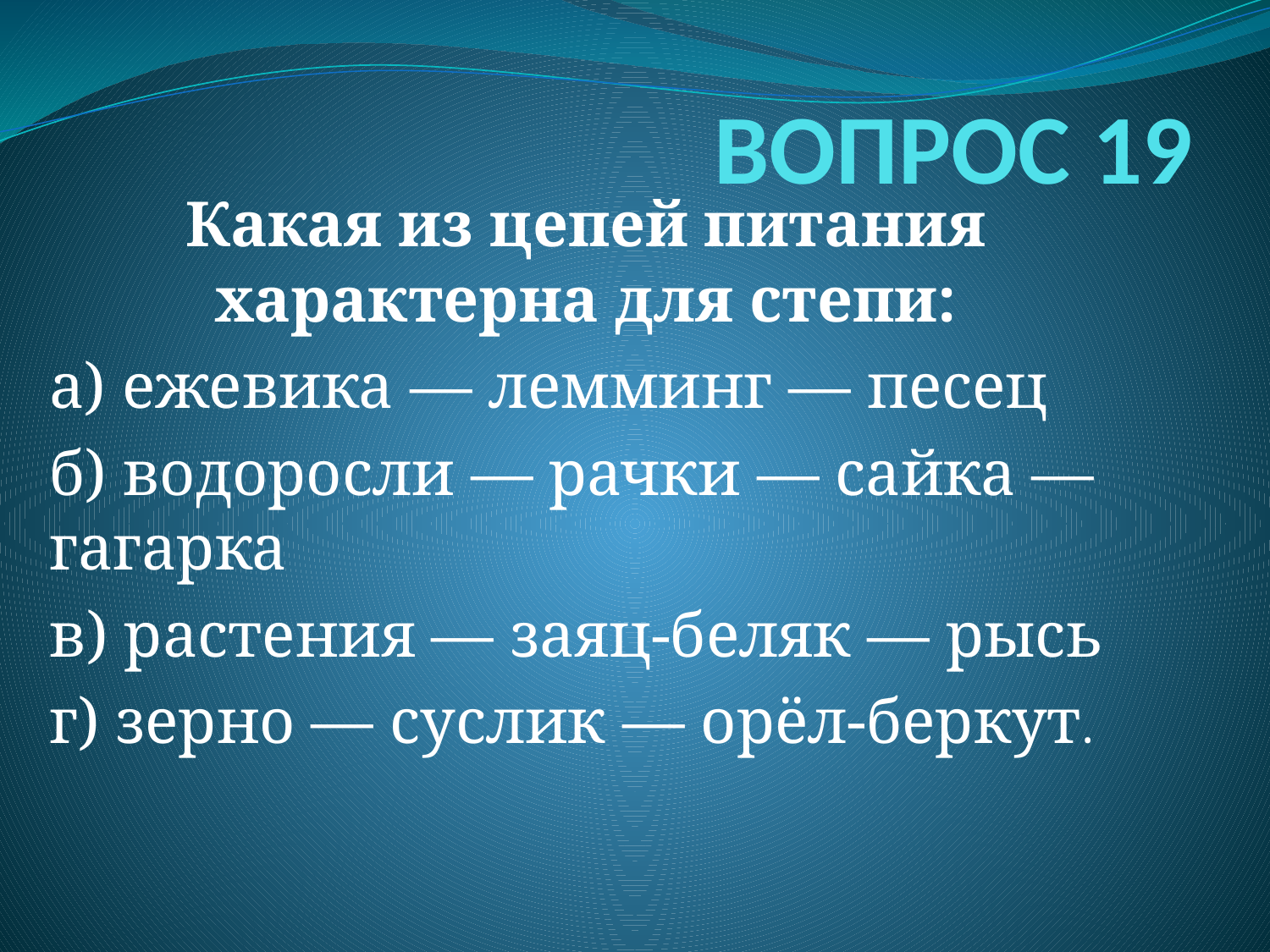

# ВОПРОС 19
Какая из цепей питания характерна для степи:
а) ежевика — лемминг — песец
б) водоросли — рачки — сайка — гагарка
в) растения — заяц-беляк — рысь
г) зерно — суслик — орёл-беркут.